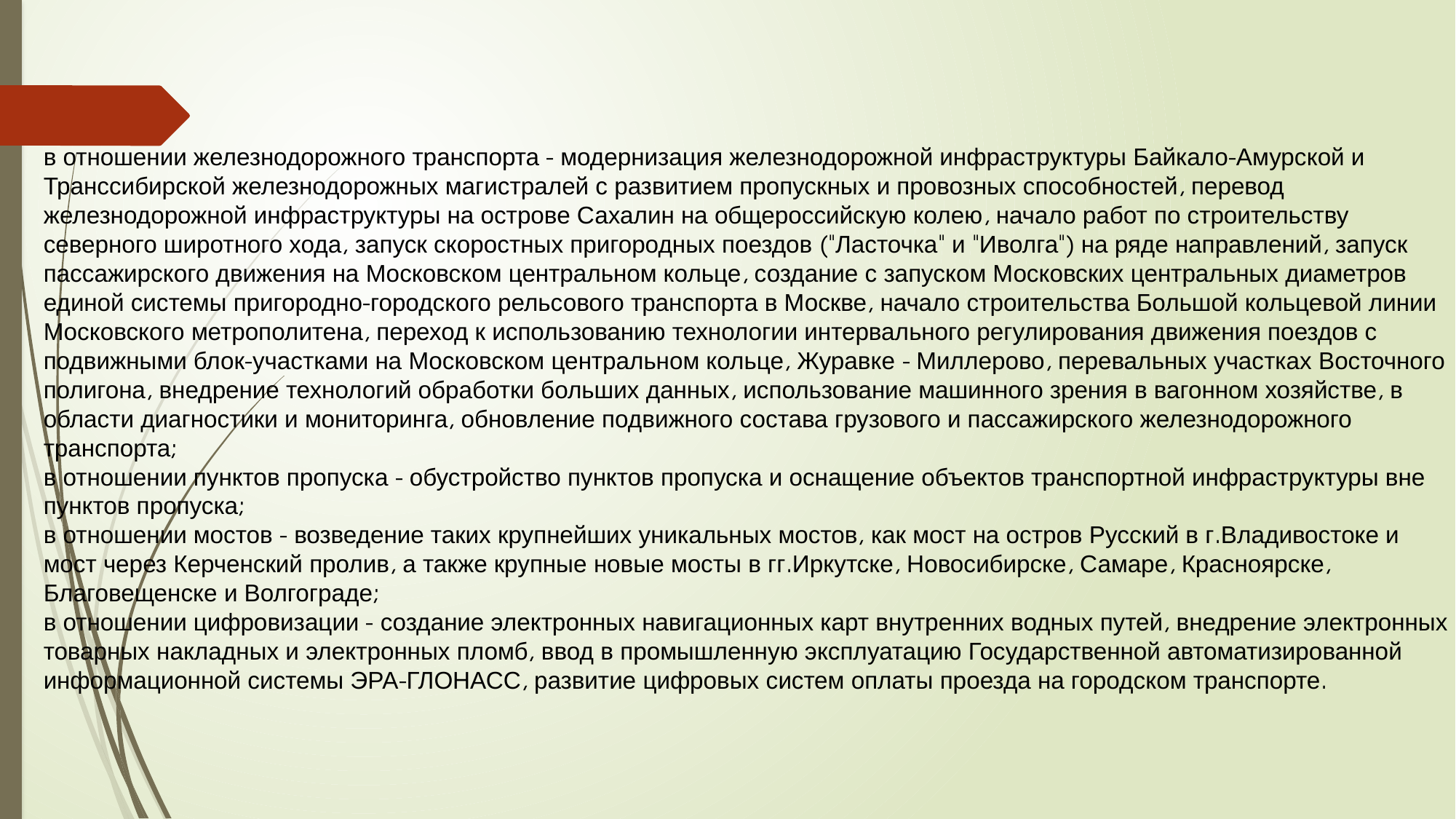

в отношении железнодорожного транспорта - модернизация железнодорожной инфраструктуры Байкало-Амурской и Транссибирской железнодорожных магистралей с развитием пропускных и провозных способностей, перевод железнодорожной инфраструктуры на острове Сахалин на общероссийскую колею, начало работ по строительству северного широтного хода, запуск скоростных пригородных поездов ("Ласточка" и "Иволга") на ряде направлений, запуск пассажирского движения на Московском центральном кольце, создание с запуском Московских центральных диаметров единой системы пригородно-городского рельсового транспорта в Москве, начало строительства Большой кольцевой линии Московского метрополитена, переход к использованию технологии интервального регулирования движения поездов с подвижными блок-участками на Московском центральном кольце, Журавке - Миллерово, перевальных участках Восточного полигона, внедрение технологий обработки больших данных, использование машинного зрения в вагонном хозяйстве, в области диагностики и мониторинга, обновление подвижного состава грузового и пассажирского железнодорожного транспорта;
в отношении пунктов пропуска - обустройство пунктов пропуска и оснащение объектов транспортной инфраструктуры вне пунктов пропуска;
в отношении мостов - возведение таких крупнейших уникальных мостов, как мост на остров Русский в г.Владивостоке и мост через Керченский пролив, а также крупные новые мосты в гг.Иркутске, Новосибирске, Самаре, Красноярске, Благовещенске и Волгограде;
в отношении цифровизации - создание электронных навигационных карт внутренних водных путей, внедрение электронных товарных накладных и электронных пломб, ввод в промышленную эксплуатацию Государственной автоматизированной информационной системы ЭРА-ГЛОНАСС, развитие цифровых систем оплаты проезда на городском транспорте.